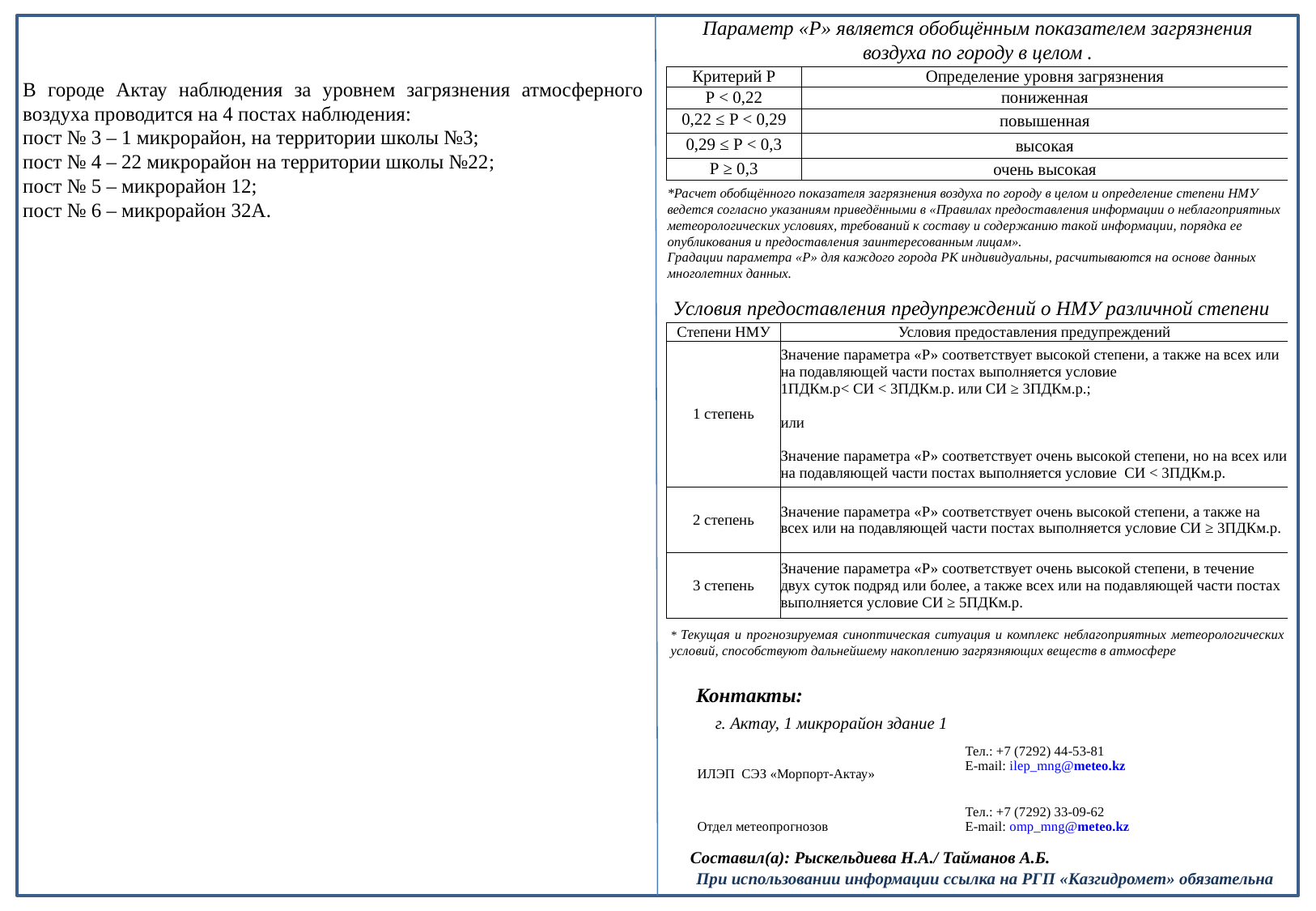

Параметр «Р» является обобщённым показателем загрязнения воздуха по городу в целом .

| Критерий Р | Определение уровня загрязнения |
| --- | --- |
| Р < 0,22 | пониженная |
| 0,22 ≤ Р < 0,29 | повышенная |
| 0,29 ≤ Р < 0,3 | высокая |
| Р ≥ 0,3 | очень высокая |
В городе Актау наблюдения за уровнем загрязнения атмосферного воздуха проводится на 4 постах наблюдения:
пост № 3 – 1 микрорайон, на территории школы №3;
пост № 4 – 22 микрорайон на территории школы №22;
пост № 5 – микрорайон 12;
пост № 6 – микрорайон 32А.
*Расчет обобщённого показателя загрязнения воздуха по городу в целом и определение степени НМУ ведется согласно указаниям приведёнными в «Правилах предоставления информации о неблагоприятных метеорологических условиях, требований к составу и содержанию такой информации, порядка ее опубликования и предоставления заинтересованным лицам».
Градации параметра «Р» для каждого города РК индивидуальны, расчитываются на основе данных многолетних данных.
Условия предоставления предупреждений о НМУ различной степени
| Степени НМУ | Условия предоставления предупреждений |
| --- | --- |
| 1 степень | Значение параметра «Р» соответствует высокой степени, а также на всех или на подавляющей части постах выполняется условие 1ПДКм.р< СИ < 3ПДКм.р. или СИ ≥ 3ПДКм.р.; или Значение параметра «Р» соответствует очень высокой степени, но на всех или на подавляющей части постах выполняется условие СИ < 3ПДКм.р. |
| 2 степень | Значение параметра «Р» соответствует очень высокой степени, а также на всех или на подавляющей части постах выполняется условие СИ ≥ 3ПДКм.р. |
| 3 степень | Значение параметра «Р» соответствует очень высокой степени, в течение двух суток подряд или более, а также всех или на подавляющей части постах выполняется условие СИ ≥ 5ПДКм.р. |
* Текущая и прогнозируемая синоптическая ситуация и комплекс неблагоприятных метеорологических условий, способствуют дальнейшему накоплению загрязняющих веществ в атмосфере

г. Актау, 1 микрорайон здание 1
Контакты:
| ИЛЭП СЭЗ «Морпорт-Актау» | Тел.: +7 (7292) 44-53-81 E-mail: ilep\_mng@meteo.kz |
| --- | --- |
| Отдел метеопрогнозов | Тел.: +7 (7292) 33-09-62 E-mail: omp\_mng@meteo.kz |
  Составил(а): Рыскельдиева Н.А./ Тайманов А.Б.
При использовании информации ссылка на РГП «Казгидромет» обязательна